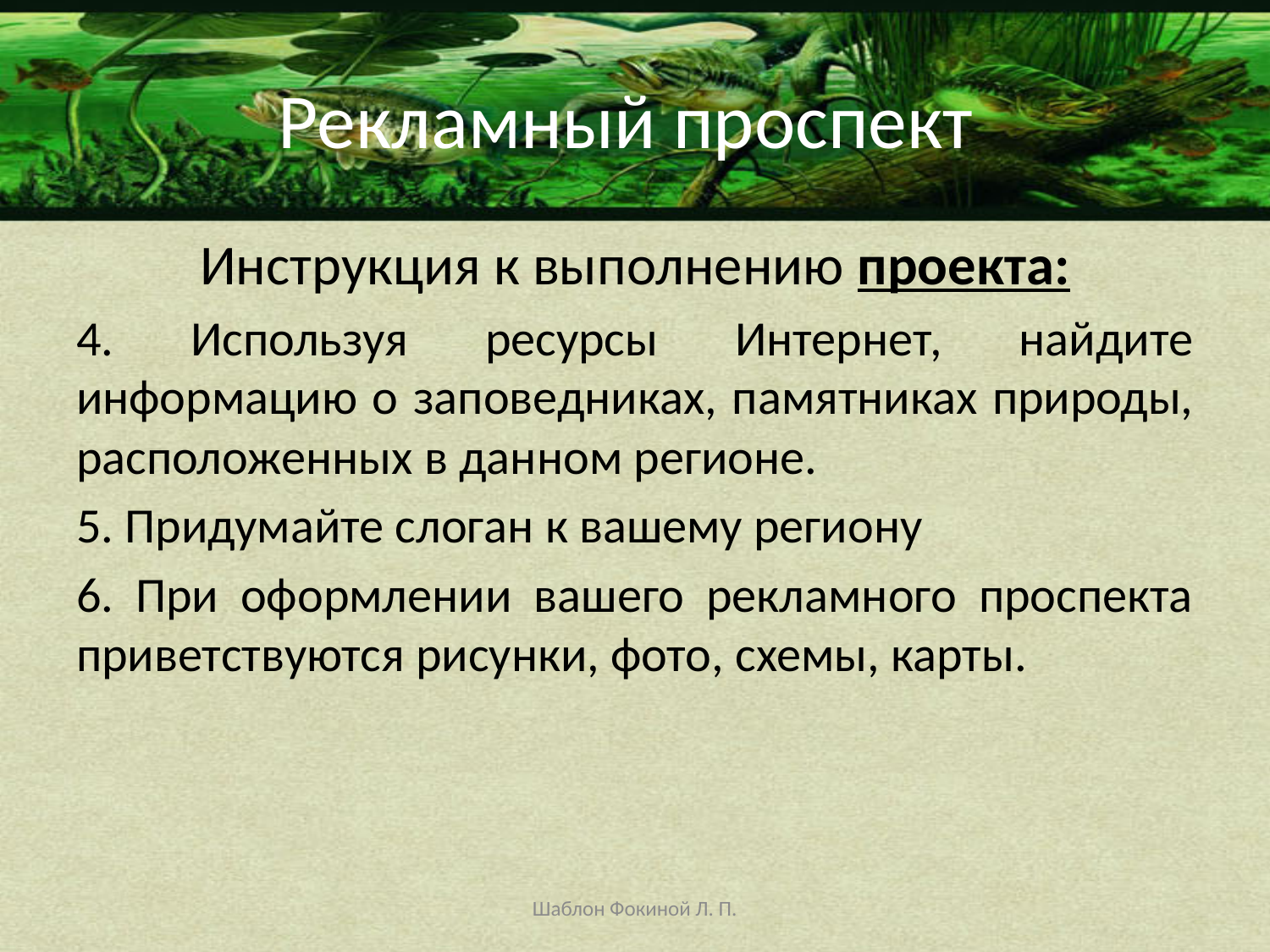

# Рекламный проспект
Инструкция к выполнению проекта:
4. Используя ресурсы Интернет, найдите информацию о заповедниках, памятниках природы, расположенных в данном регионе.
5. Придумайте слоган к вашему региону
6. При оформлении вашего рекламного проспекта приветствуются рисунки, фото, схемы, карты.
Шаблон Фокиной Л. П.